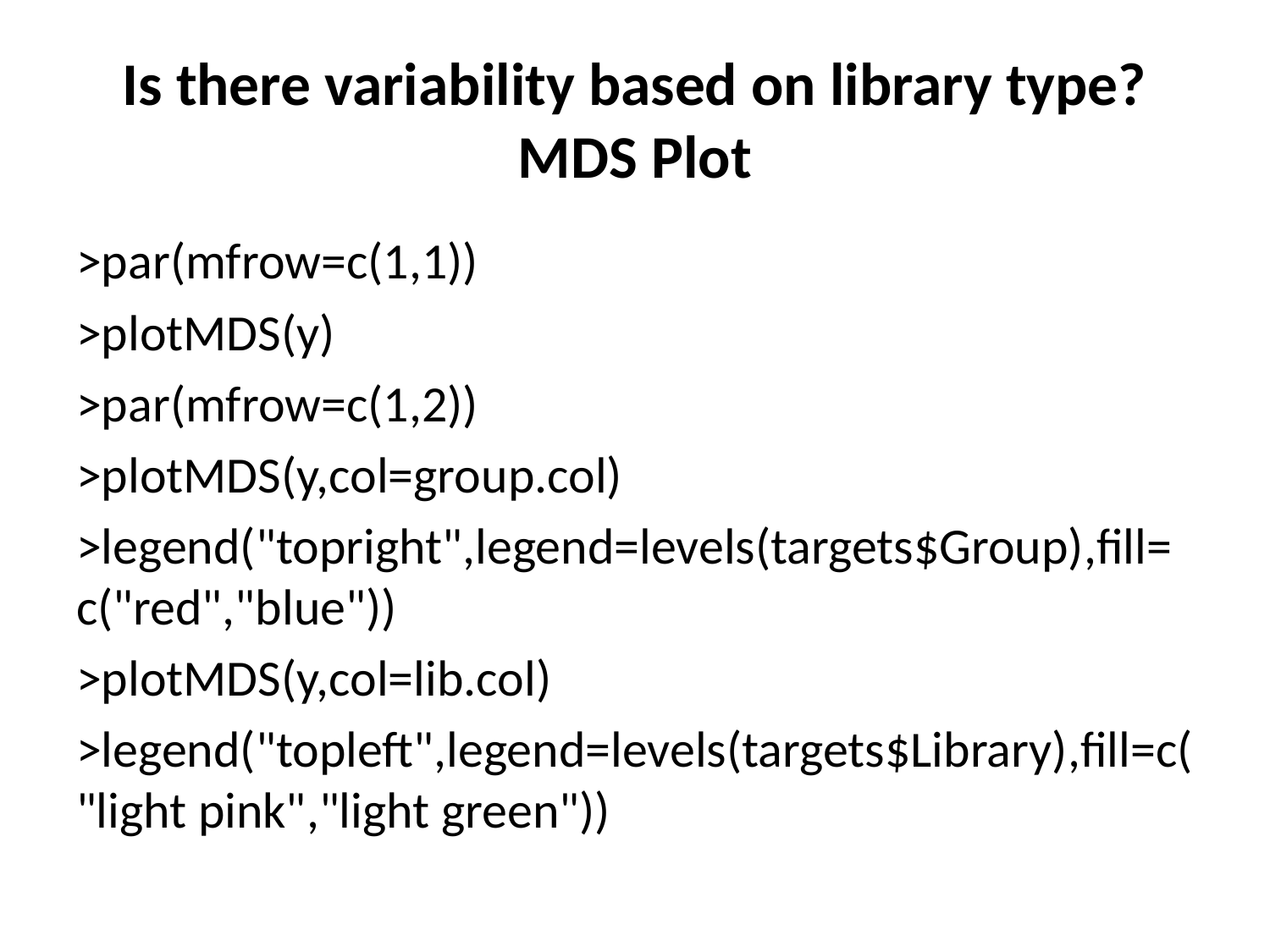

# Is there variability based on library type? MDS Plot
>par(mfrow=c(1,1))
>plotMDS(y)
>par(mfrow=c(1,2))
>plotMDS(y,col=group.col)
>legend("topright",legend=levels(targets$Group),fill=c("red","blue"))
>plotMDS(y,col=lib.col)
>legend("topleft",legend=levels(targets$Library),fill=c("light pink","light green"))